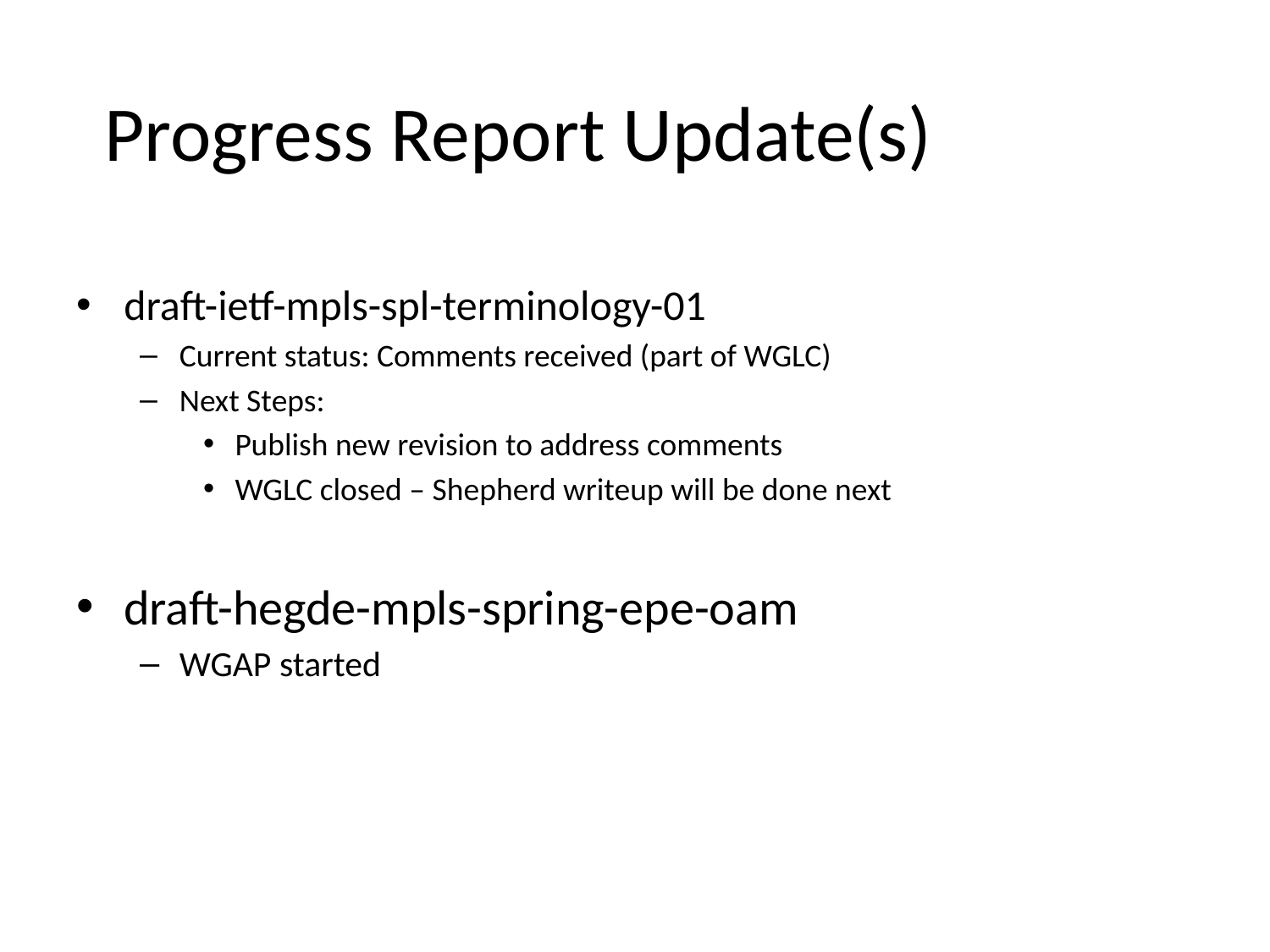

# Progress Report Update(s)
draft-ietf-mpls-spl-terminology-01
Current status: Comments received (part of WGLC)
Next Steps:
Publish new revision to address comments
WGLC closed – Shepherd writeup will be done next

draft-hegde-mpls-spring-epe-oam
WGAP started